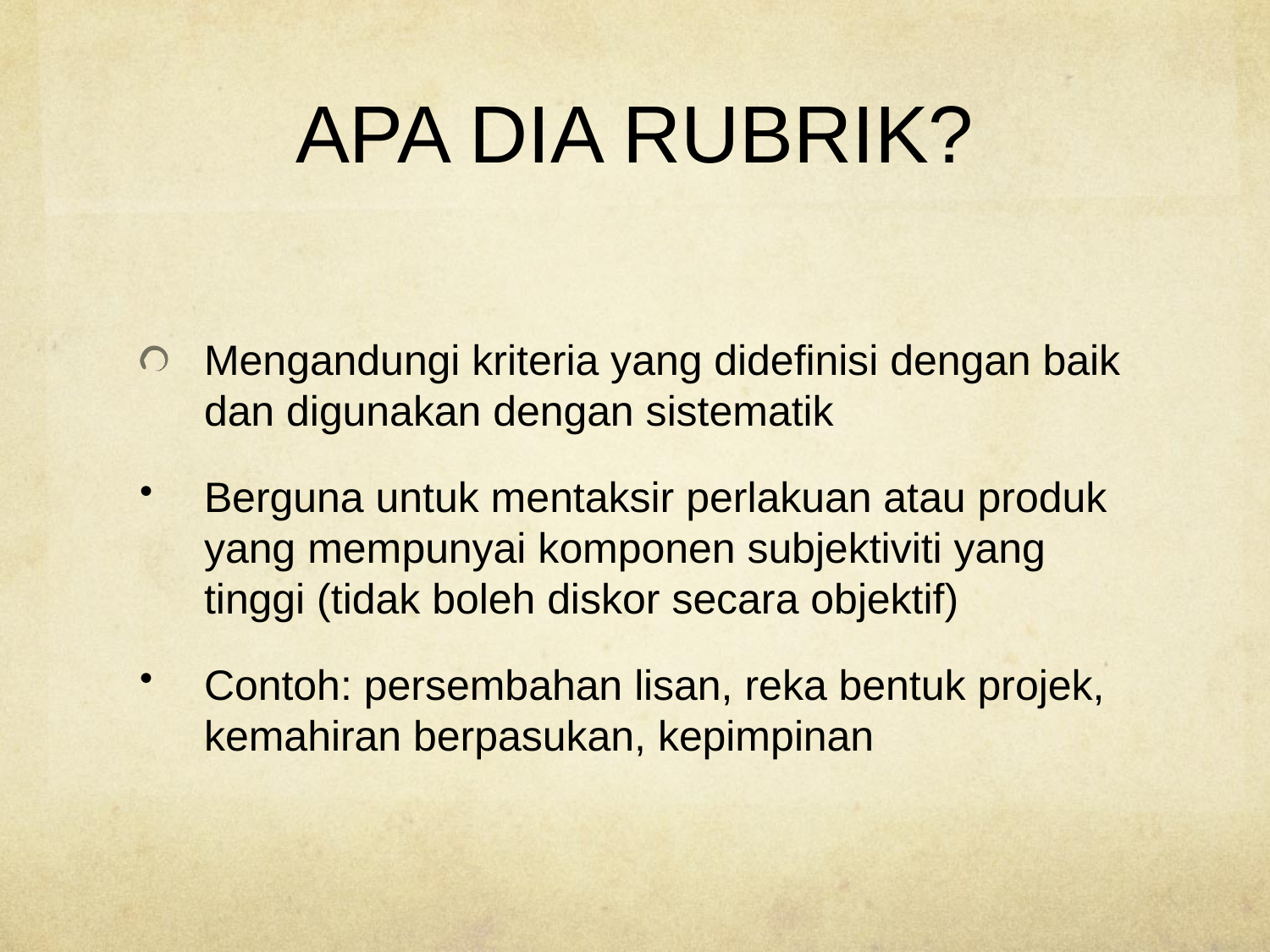

# APA DIA RUBRIK?

Mengandungi kriteria yang didefinisi dengan baik dan digunakan dengan sistematik
Berguna untuk mentaksir perlakuan atau produk yang mempunyai komponen subjektiviti yang tinggi (tidak boleh diskor secara objektif)
Contoh: persembahan lisan, reka bentuk projek, kemahiran berpasukan, kepimpinan